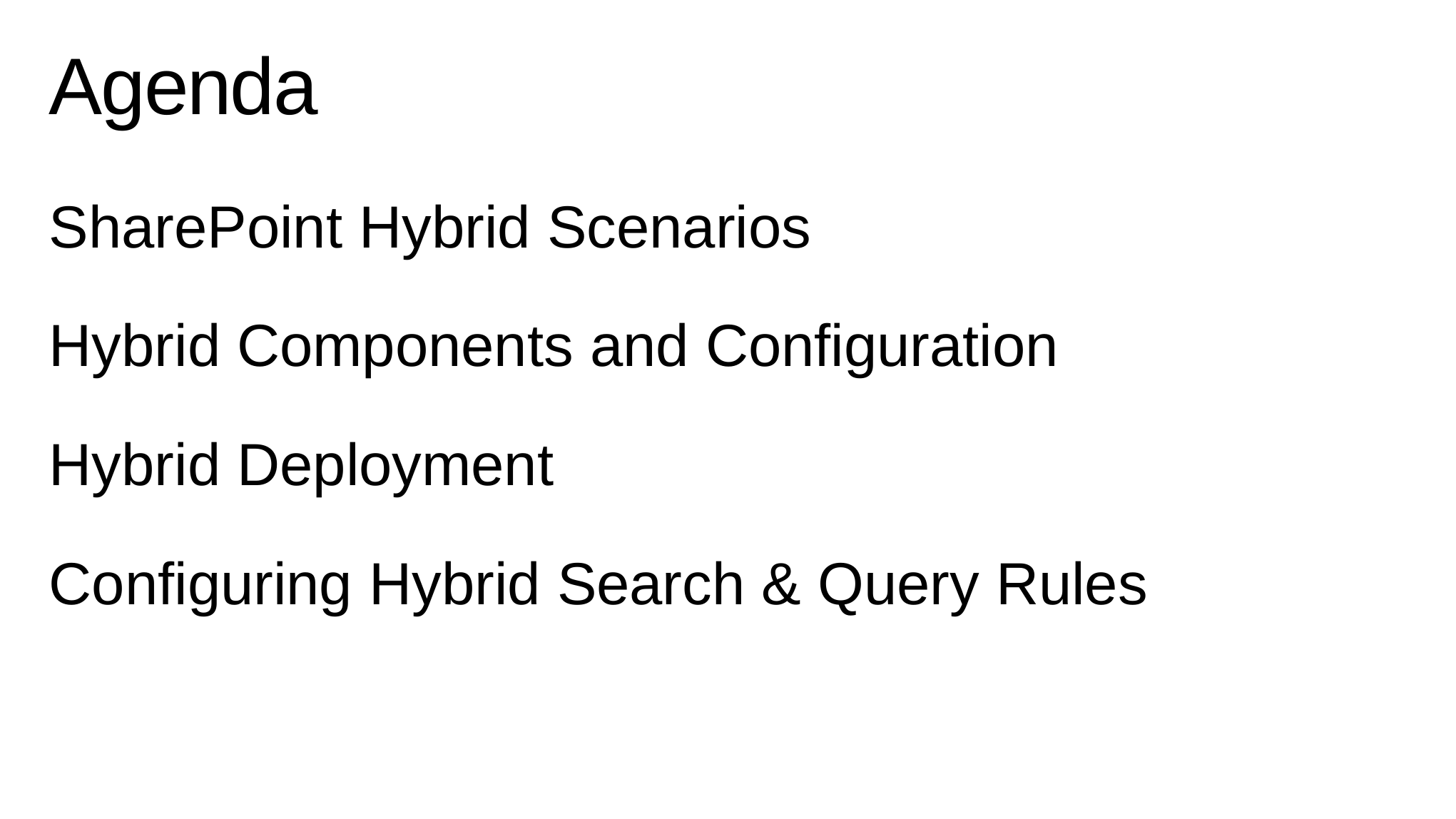

# Agenda
SharePoint Hybrid Scenarios
Hybrid Components and Configuration
Hybrid Deployment
Configuring Hybrid Search & Query Rules